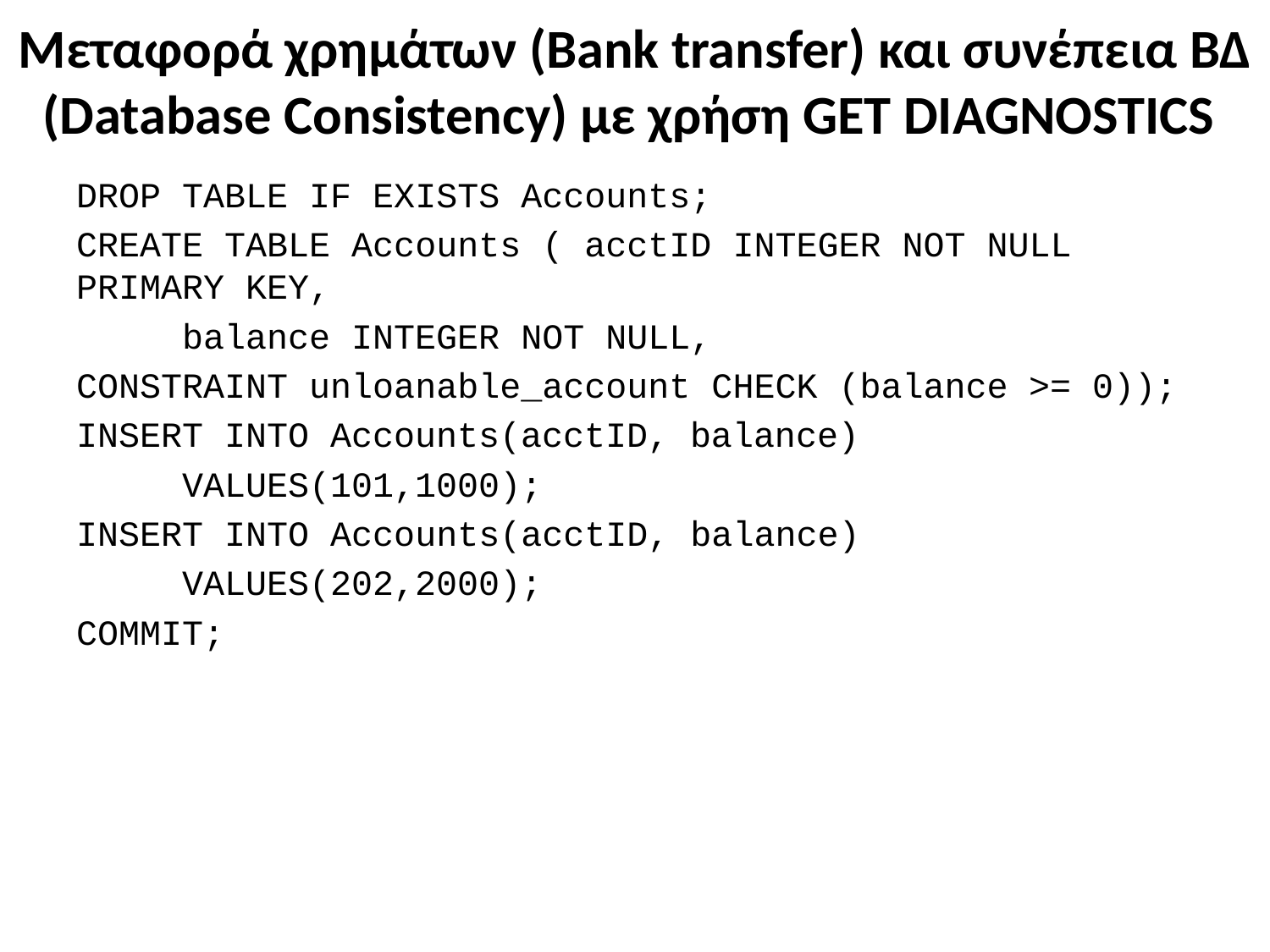

# Μεταφορά χρημάτων (Bank transfer) και συνέπεια ΒΔ (Database Consistency) με χρήση GET DIAGNOSTICS
DROP TABLE IF EXISTS Accounts;
CREATE TABLE Accounts ( acctID INTEGER NOT NULL PRIMARY KEY,
     balance INTEGER NOT NULL,
CONSTRAINT unloanable_account CHECK (balance >= 0));
INSERT INTO Accounts(acctID, balance)
     VALUES(101,1000);
INSERT INTO Accounts(acctID, balance)
     VALUES(202,2000);
COMMIT;